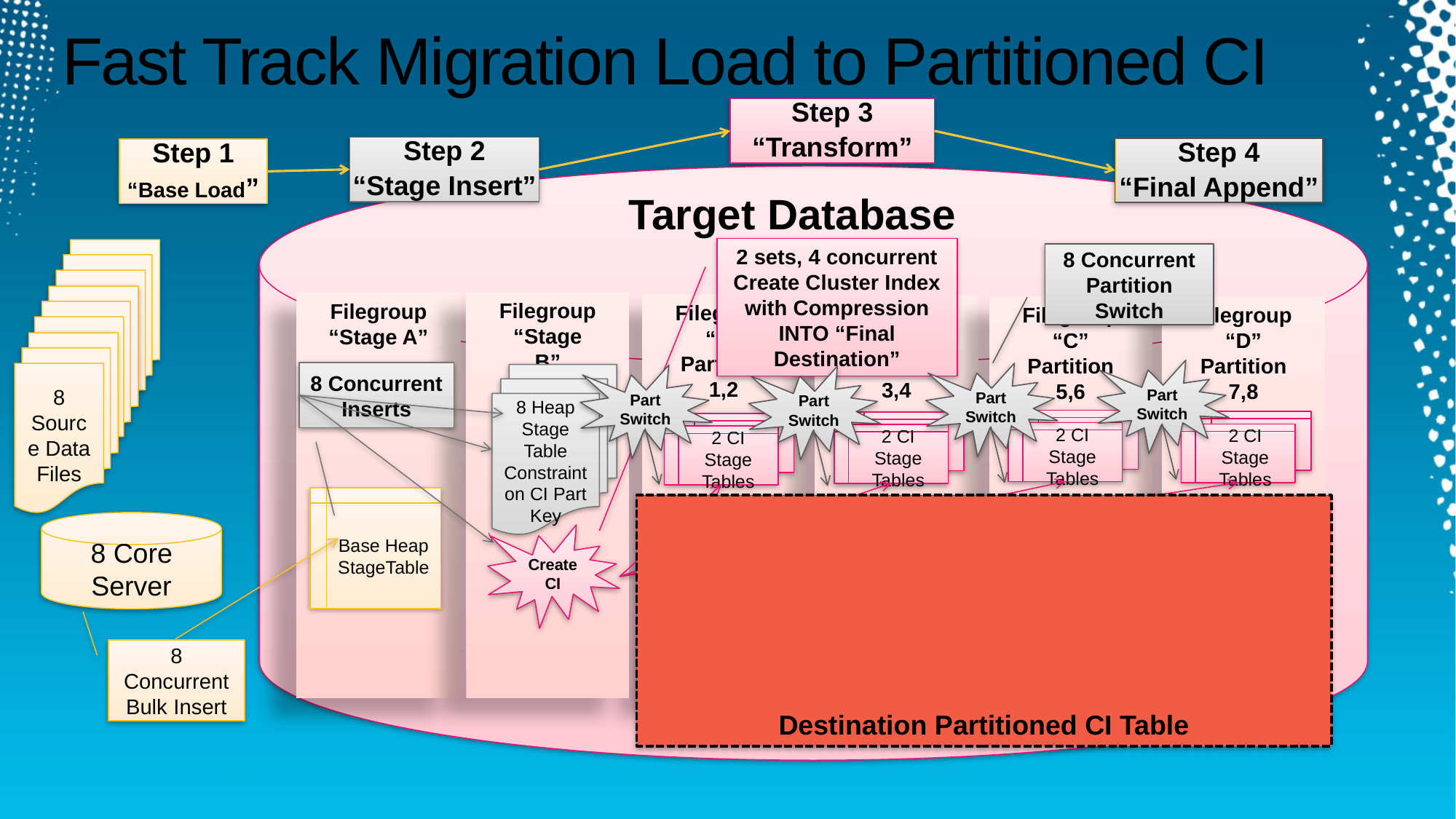

# Fast Track Migration Load to Partitioned CI
Step 3
“Transform”
Step 2
“Stage Insert”
Step 4
“Final Append”
Step 1
“Base Load”

Target Database
2 sets, 4 concurrent Create Cluster Index with Compression
INTO “Final Destination”
Create CI

8 Source Data Files
8 Concurrent Partition Switch
Part Switch
Part Switch
Part Switch
Part Switch
Filegroup
“Stage B”
Filegroup
“Stage A”
Filegroup “A” Partition 1,2
Filegroup “B” Partition 3,4
Filegroup “D” Partition 7,8
Filegroup “C” Partition 5,6
8 Concurrent Inserts
8 Heap Stage Table
Constraint on CI Part Key

2 CI Stage Tables

2 CI Stage Tables

2 CI Stage Tables

2 CI Stage Tables
Base Heap StageTable
Destination Partitioned CI Table
Partition 1 Destination CI
Partition 3 Destination CI
Partition 5 Destination CI
Partition 7 Destination CI
Partition 2 Destination CI
Partition 4 Destination CI
Partition 6 Destination CI
Partition 8 Destination CI
8 Core Server
8 Concurrent Bulk Insert